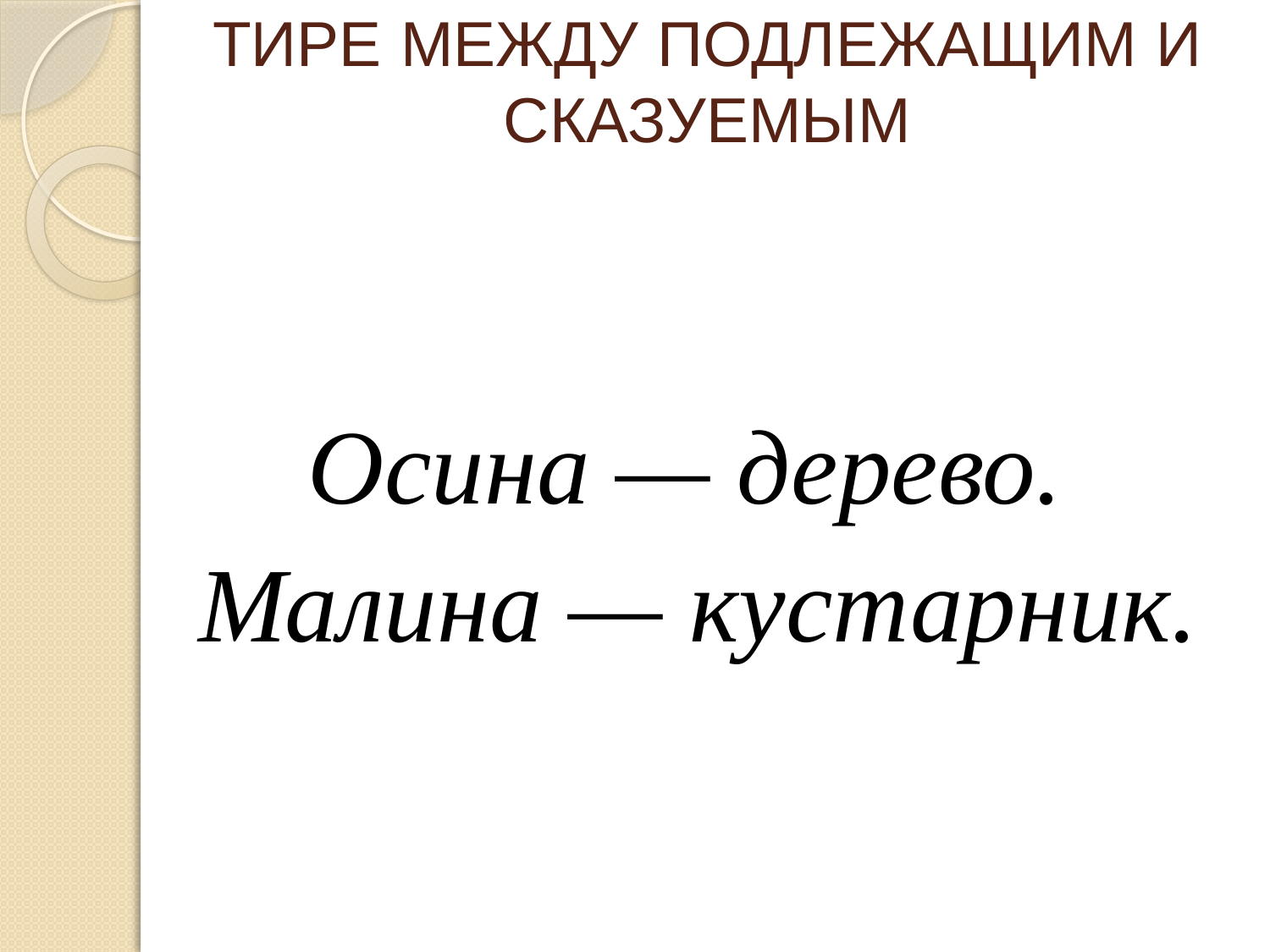

# ТИРЕ МЕЖДУ ПОДЛЕЖАЩИМ И СКАЗУЕМЫМ

Осина — дерево.
Малина — кустарник.